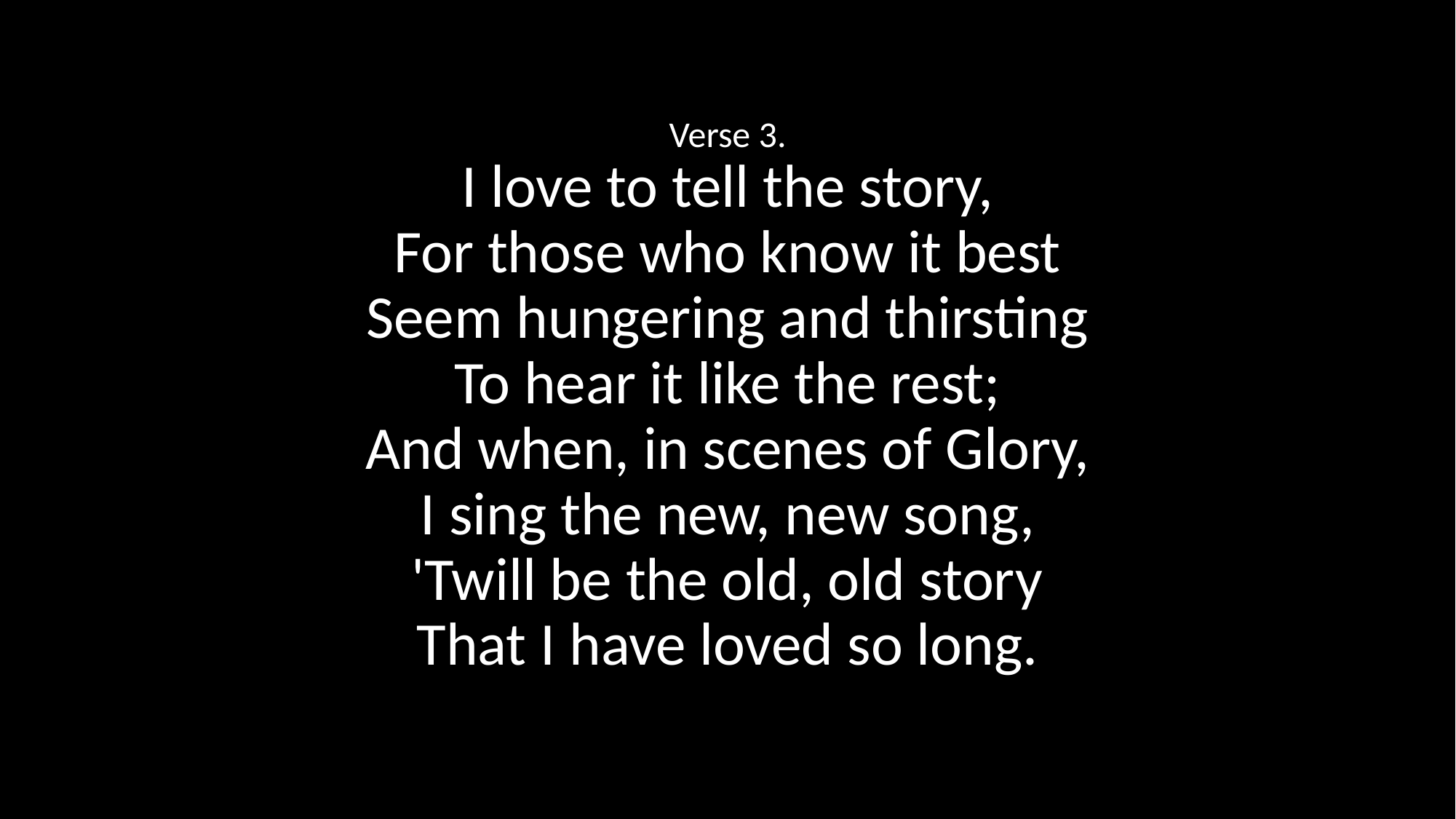

Verse 3.
I love to tell the story,
For those who know it best
Seem hungering and thirsting
To hear it like the rest;
And when, in scenes of Glory,
I sing the new, new song,
'Twill be the old, old story
That I have loved so long.